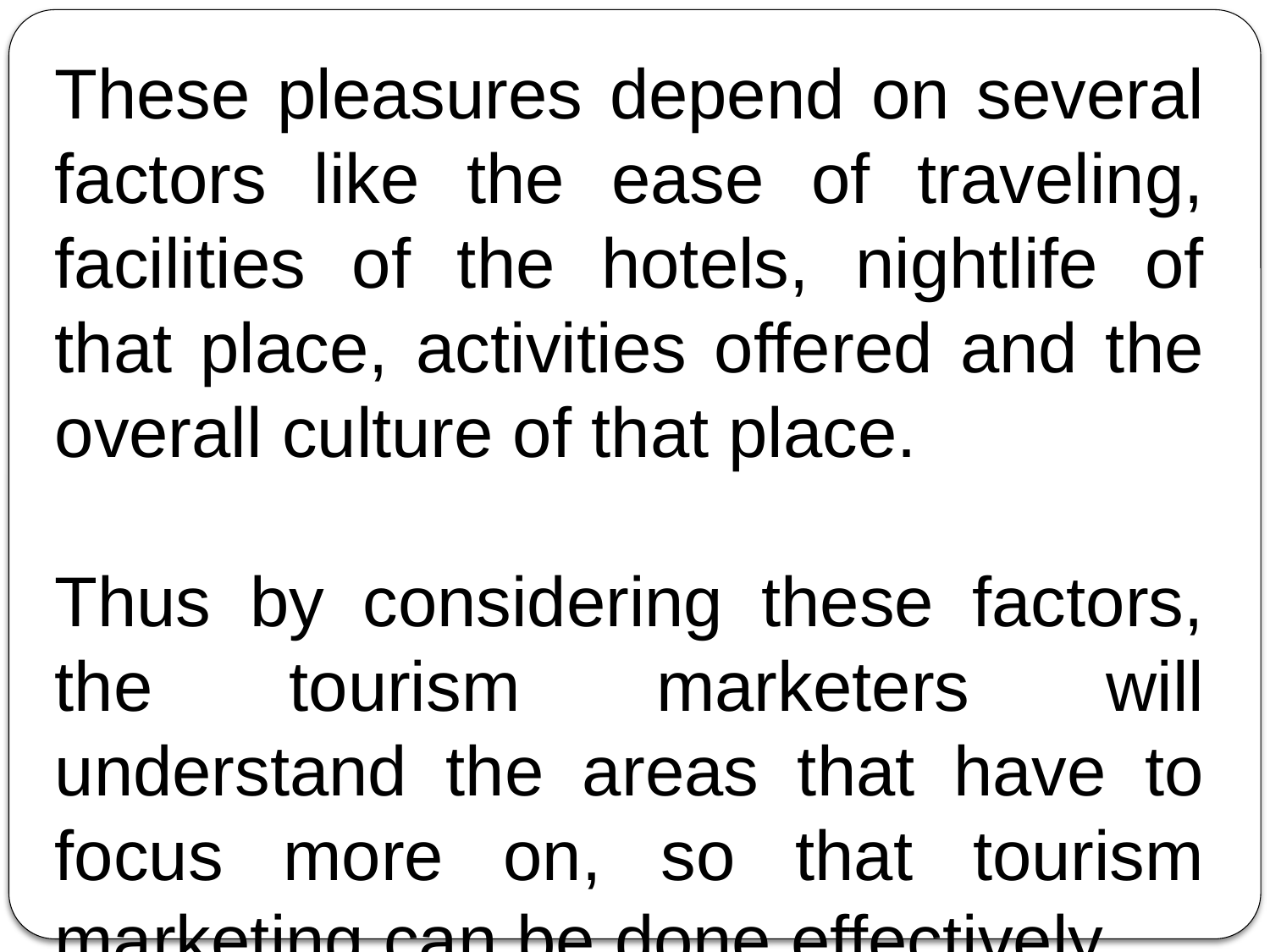

These pleasures depend on several factors like the ease of traveling, facilities of the hotels, nightlife of that place, activities offered and the overall culture of that place.

Thus by considering these factors, the tourism marketers will understand the areas that have to focus more on, so that tourism marketing can be done effectively.